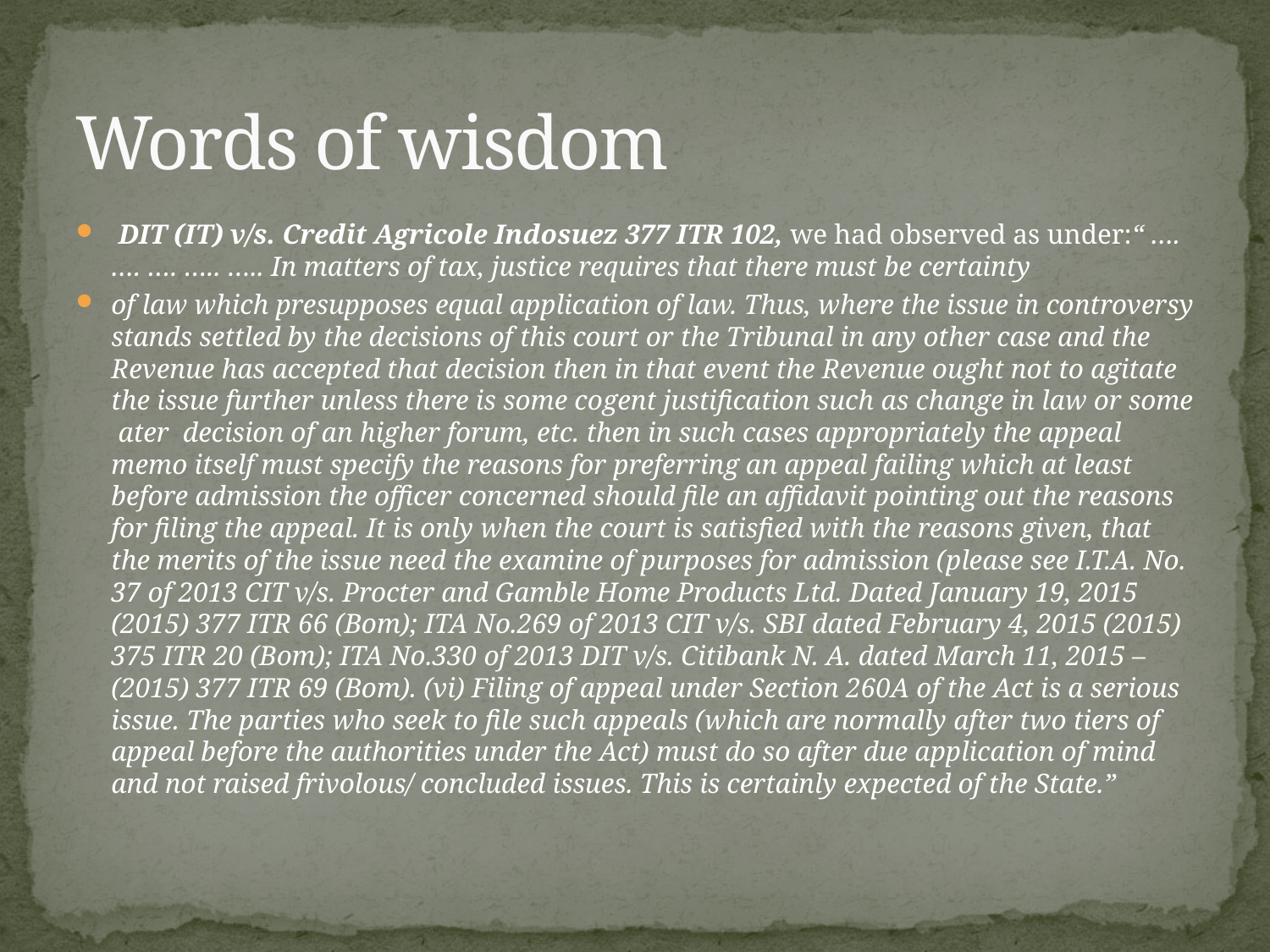

# Words of wisdom
 DIT (IT) v/s. Credit Agricole Indosuez 377 ITR 102, we had observed as under:“ …. …. …. ….. ….. In matters of tax, justice requires that there must be certainty
of law which presupposes equal application of law. Thus, where the issue in controversy stands settled by the decisions of this court or the Tribunal in any other case and the Revenue has accepted that decision then in that event the Revenue ought not to agitate the issue further unless there is some cogent justification such as change in law or some  ater  decision of an higher forum, etc. then in such cases appropriately the appeal memo itself must specify the reasons for preferring an appeal failing which at least before admission the officer concerned should file an affidavit pointing out the reasons for filing the appeal. It is only when the court is satisfied with the reasons given, that the merits of the issue need the examine of purposes for admission (please see I.T.A. No. 37 of 2013 CIT v/s. Procter and Gamble Home Products Ltd. Dated January 19, 2015 (2015) 377 ITR 66 (Bom); ITA No.269 of 2013 CIT v/s. SBI dated February 4, 2015 (2015) 375 ITR 20 (Bom); ITA No.330 of 2013 DIT v/s. Citibank N. A. dated March 11, 2015 – (2015) 377 ITR 69 (Bom). (vi) Filing of appeal under Section 260A of the Act is a serious issue. The parties who seek to file such appeals (which are normally after two tiers of appeal before the authorities under the Act) must do so after due application of mind and not raised frivolous/ concluded issues. This is certainly expected of the State.”